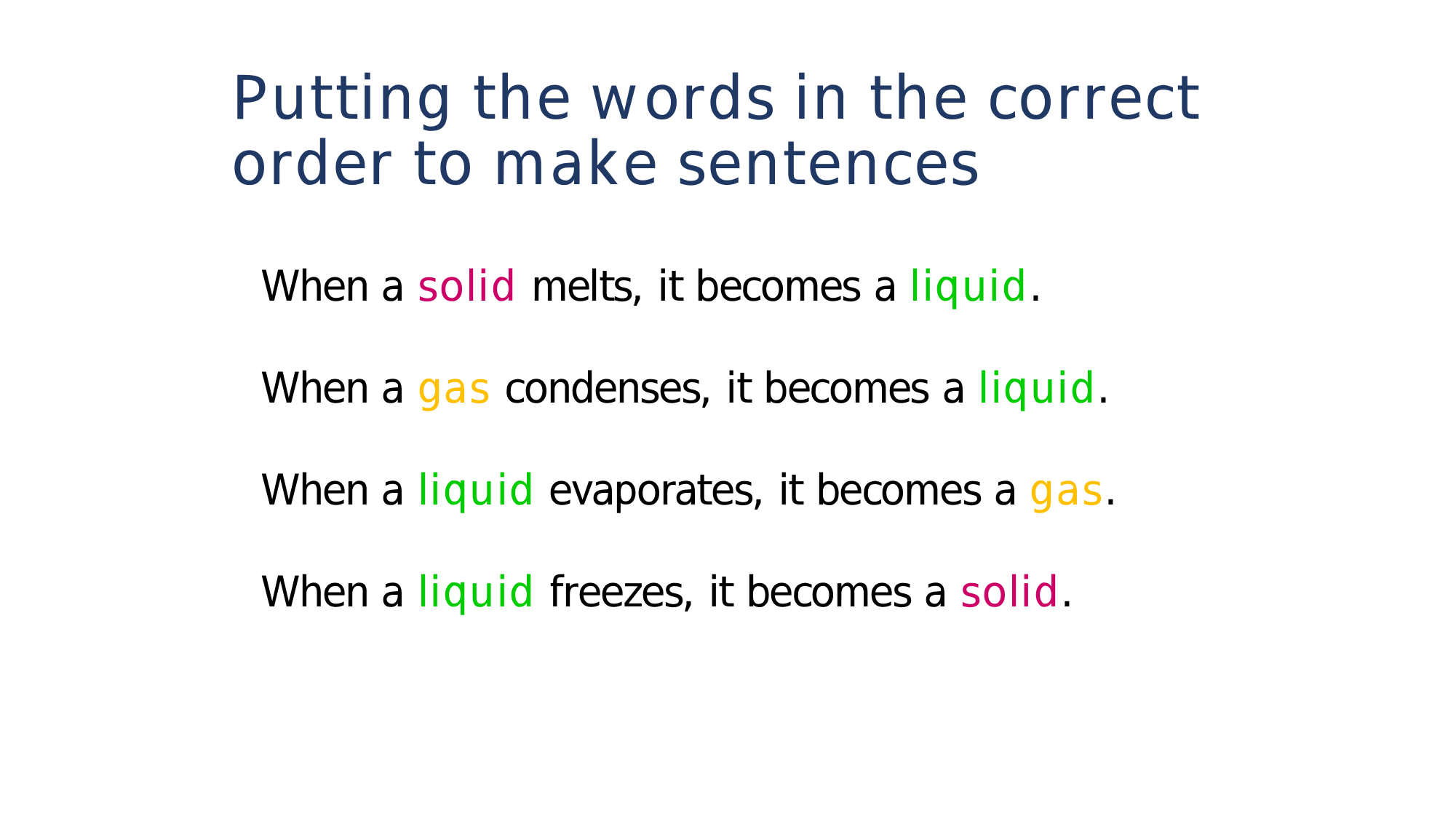

# Putting the words in the correct order to make sentences
When a solid melts, it becomes a liquid.

When a gas condenses, it becomes a liquid.

When a liquid evaporates, it becomes a gas.

When a liquid freezes, it becomes a solid.